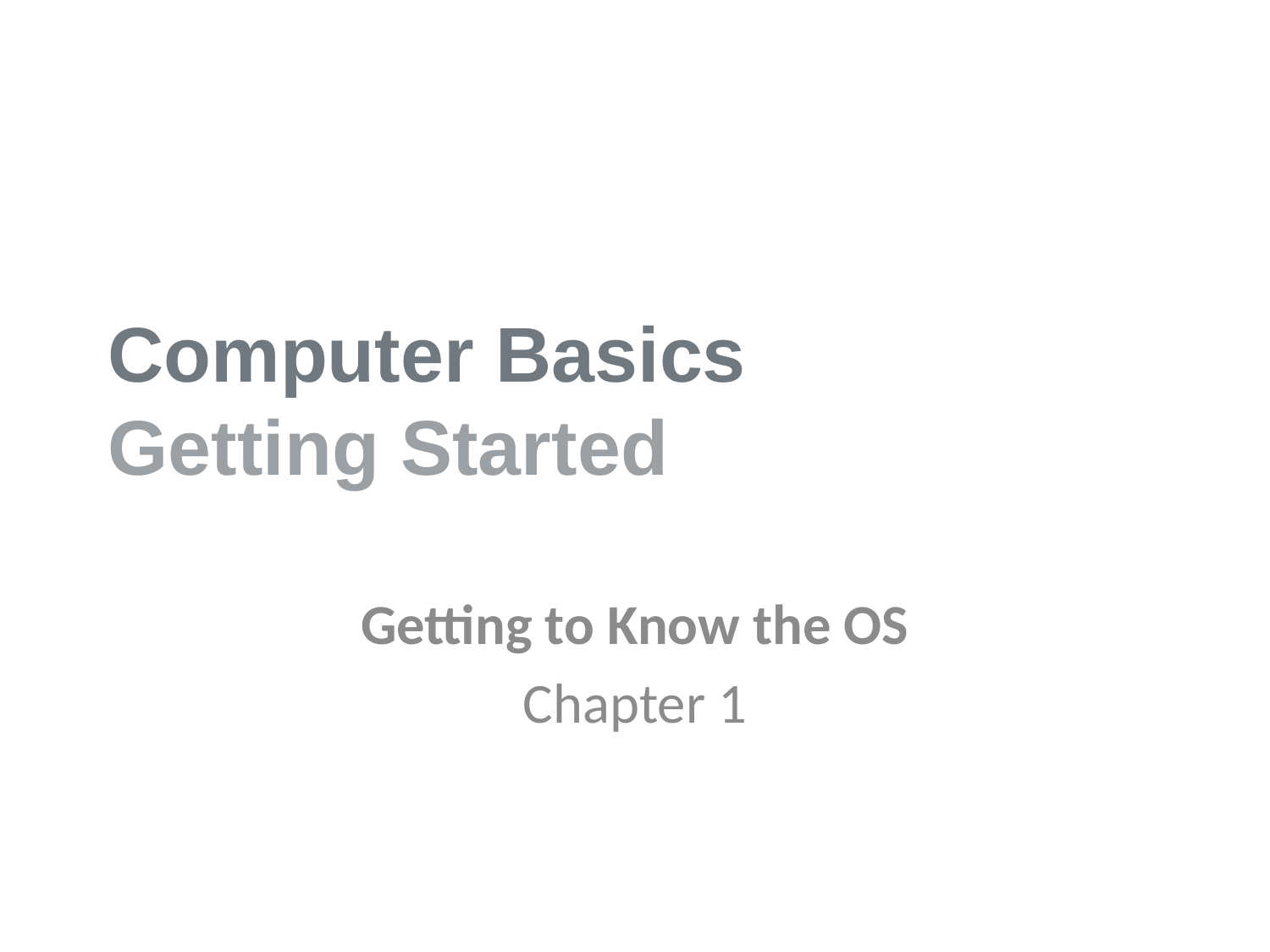

# Computer Basics Getting Started
Getting to Know the OS
Chapter 1